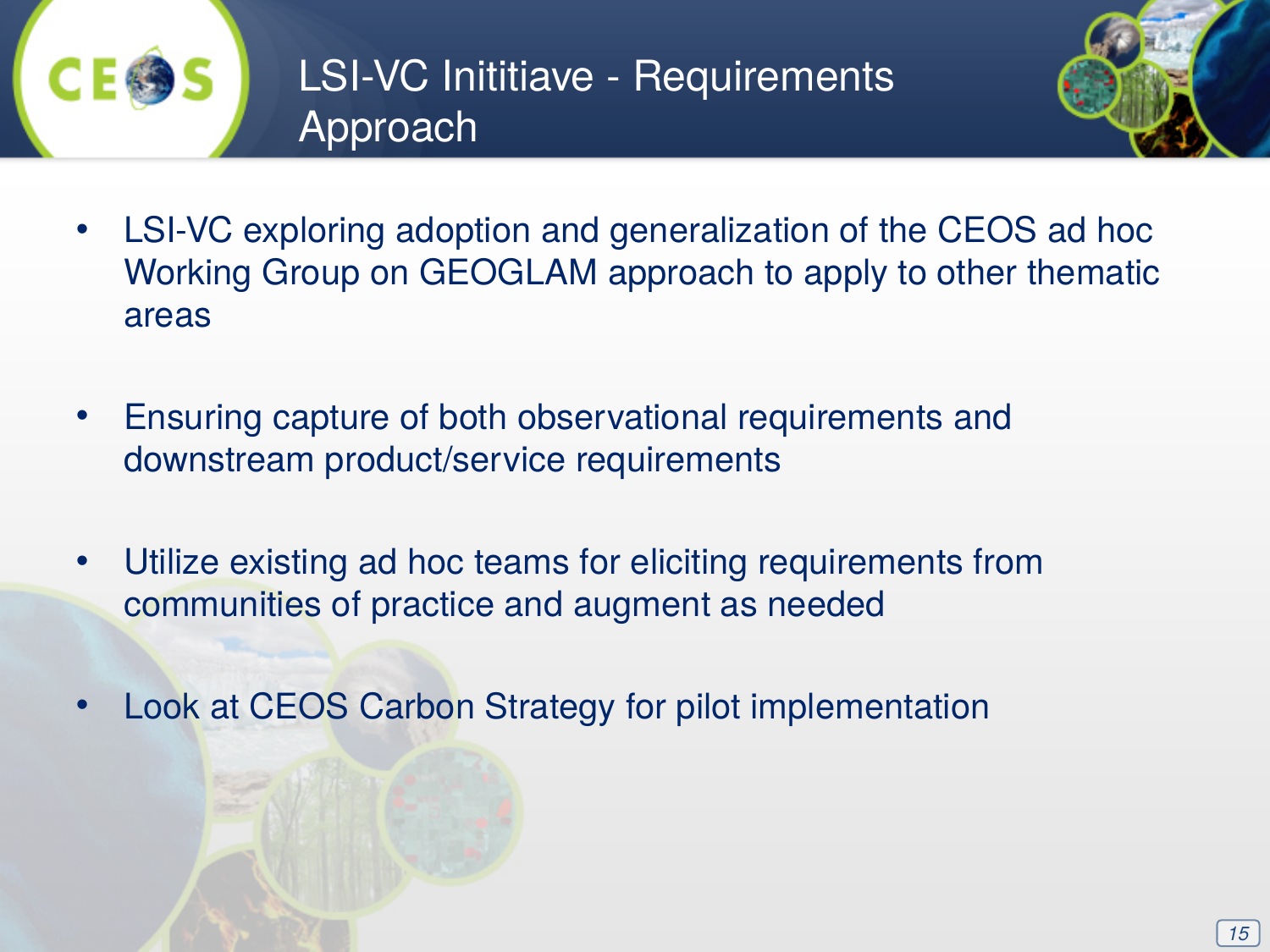

LSI-VC Inititiave - Requirements Approach
LSI-VC exploring adoption and generalization of the CEOS ad hoc Working Group on GEOGLAM approach to apply to other thematic areas

Ensuring capture of both observational requirements and downstream product/service requirements

Utilize existing ad hoc teams for eliciting requirements from communities of practice and augment as needed

Look at CEOS Carbon Strategy for pilot implementation

15